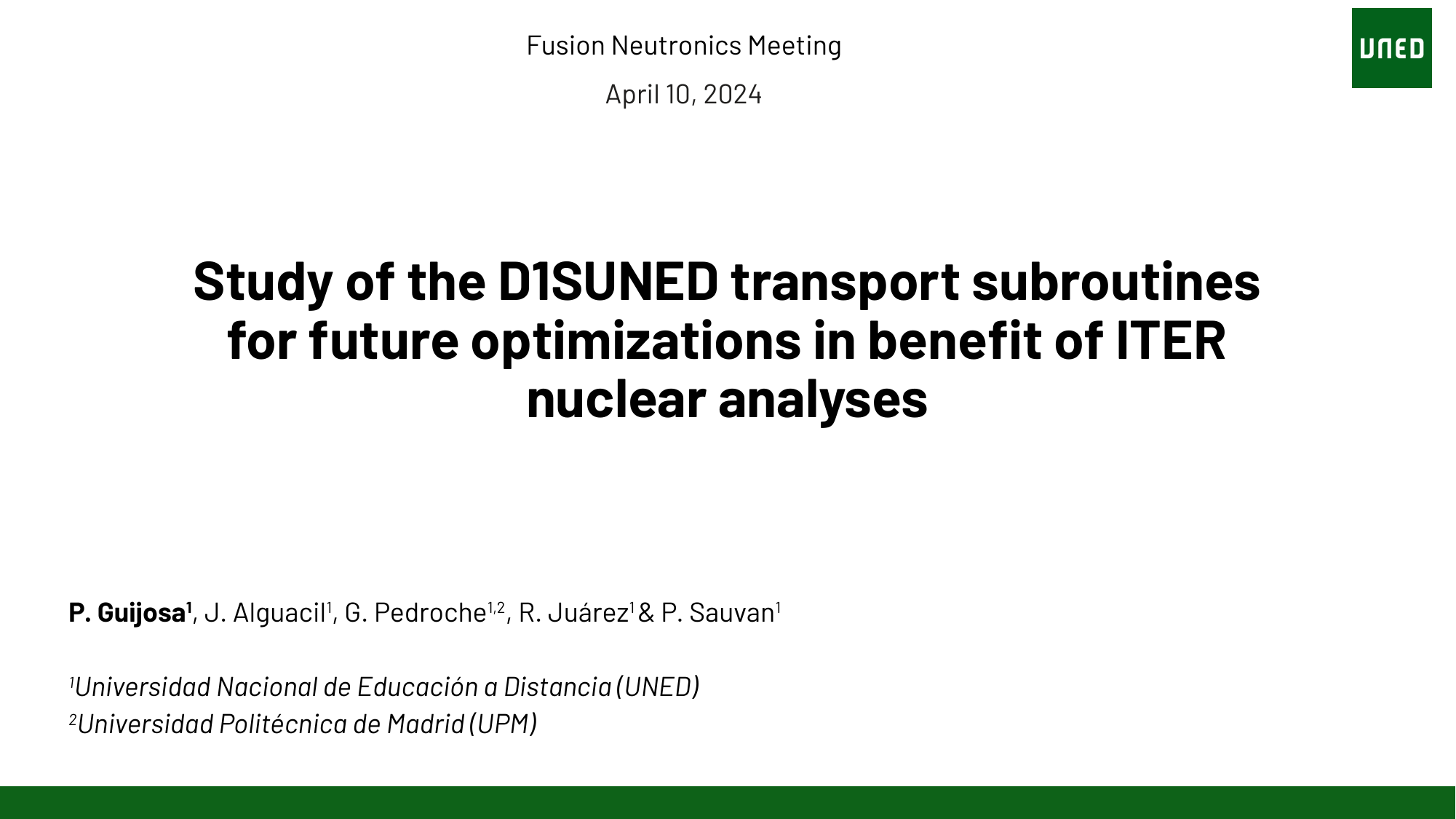

Fusion Neutronics Meeting
April 10, 2024
Study of the D1SUNED transport subroutines for future optimizations in benefit of ITER nuclear analyses
P. Guijosa1, J. Alguacil1, G. Pedroche1,2, R. Juárez1 & P. Sauvan1

1Universidad Nacional de Educación a Distancia (UNED)
2Universidad Politécnica de Madrid (UPM)